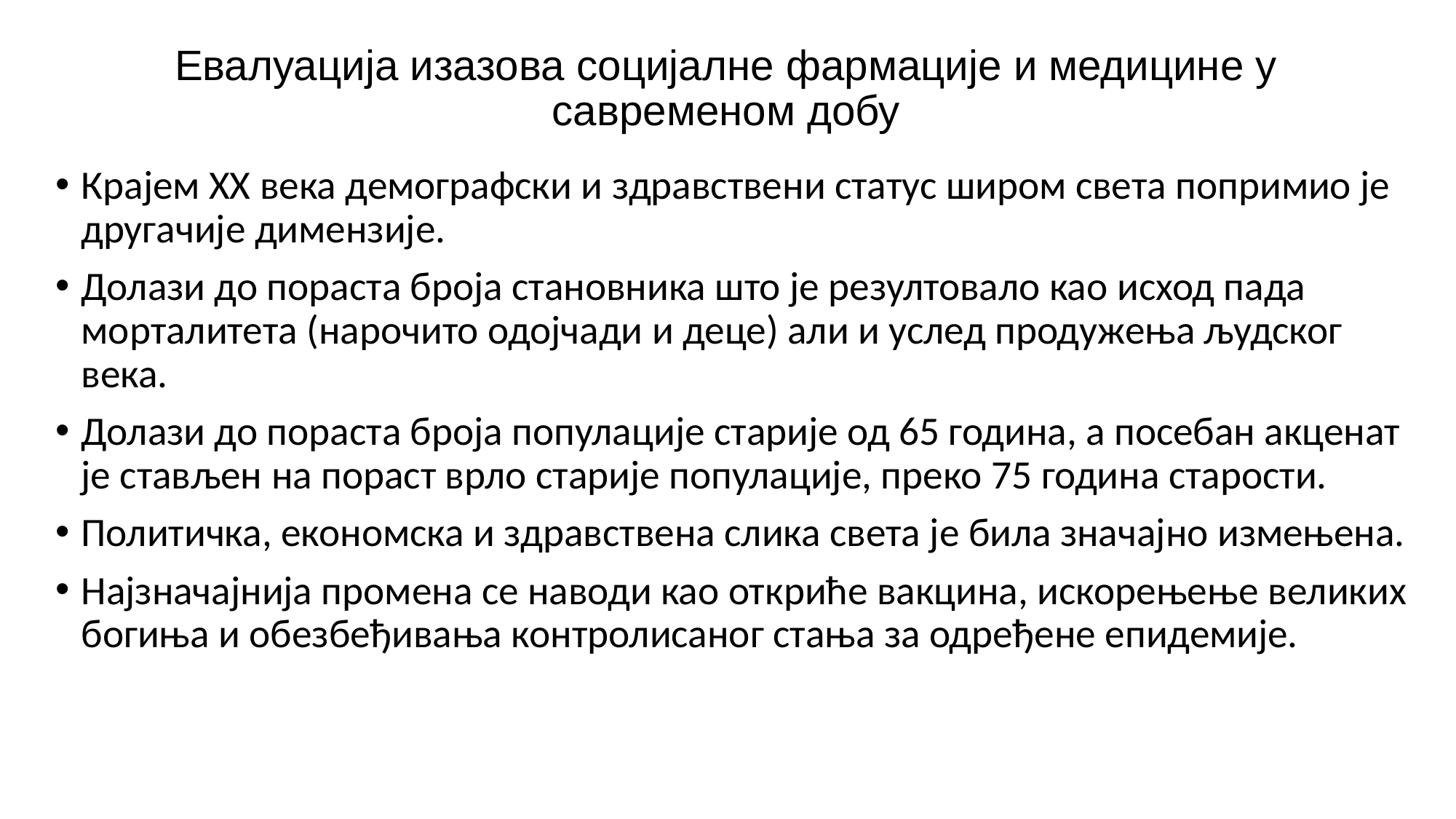

# Евалуација изазова социјалне фармације и медицине у савременом добу
Крајем XX века демографски и здравствени статус широм света попримио је другачије димензије.
Долази до пораста броја становника што је резултовало као исход пада морталитета (нарочито одојчади и деце) али и услед продужења људског века.
Долази до пораста броја популације старије од 65 година, а посебан акценат је стављен на пораст врло старије популације, преко 75 година старости.
Политичка, економска и здравствена слика света је била значајно измењена.
Најзначајнија промена се наводи као откриће вакцина, искорењењe великих богиња и обезбеђивања контролисаног стања за одређене епидемије.